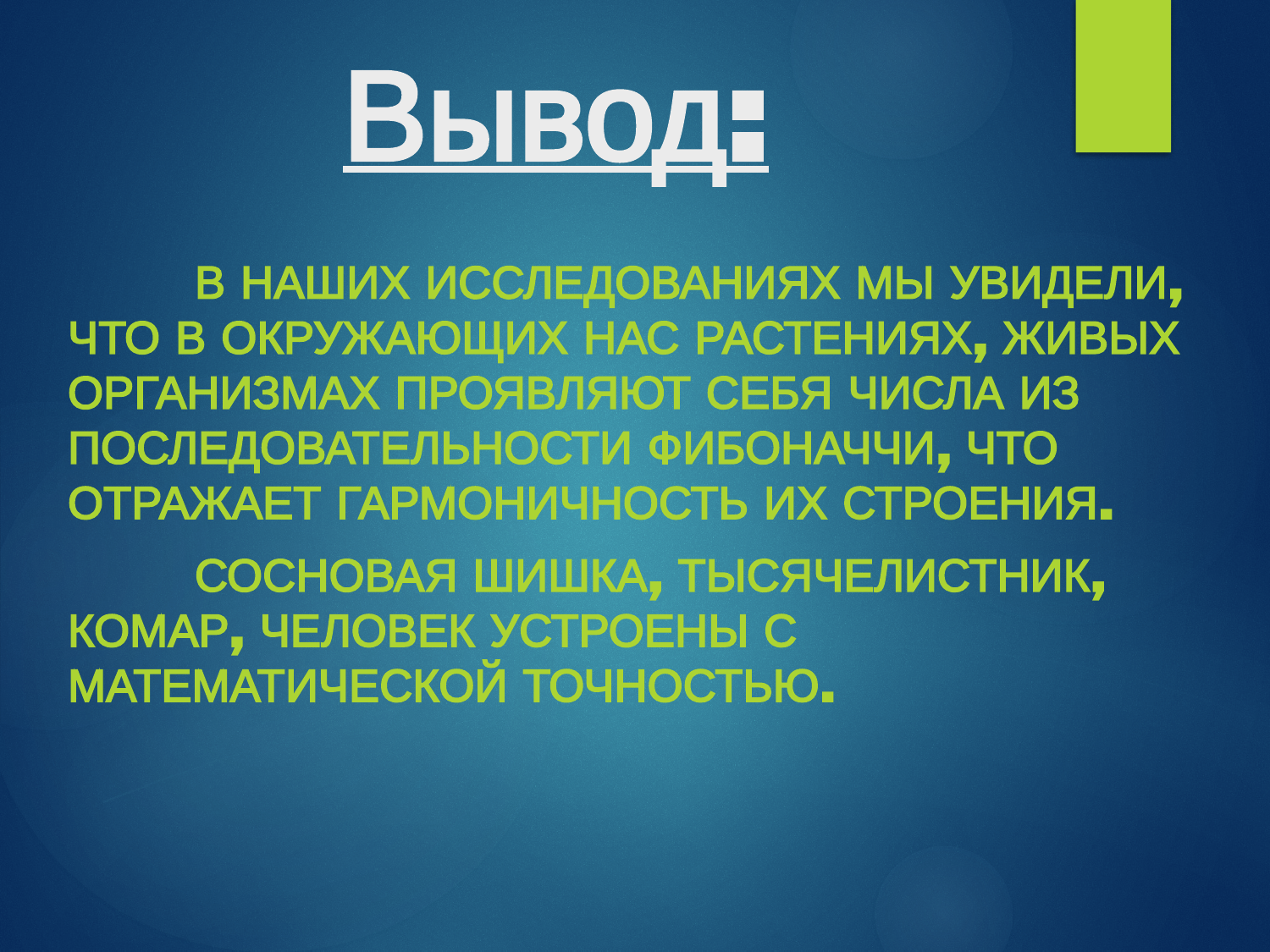

# Вывод:
	В наших исследованиях мы увидели, что в окружающих нас растениях, живых организмах проявляют себя числа из последовательности Фибоначчи, что отражает гармоничность их строения.
	Сосновая шишка, тысячелистник, комар, человек устроены с математической точностью.